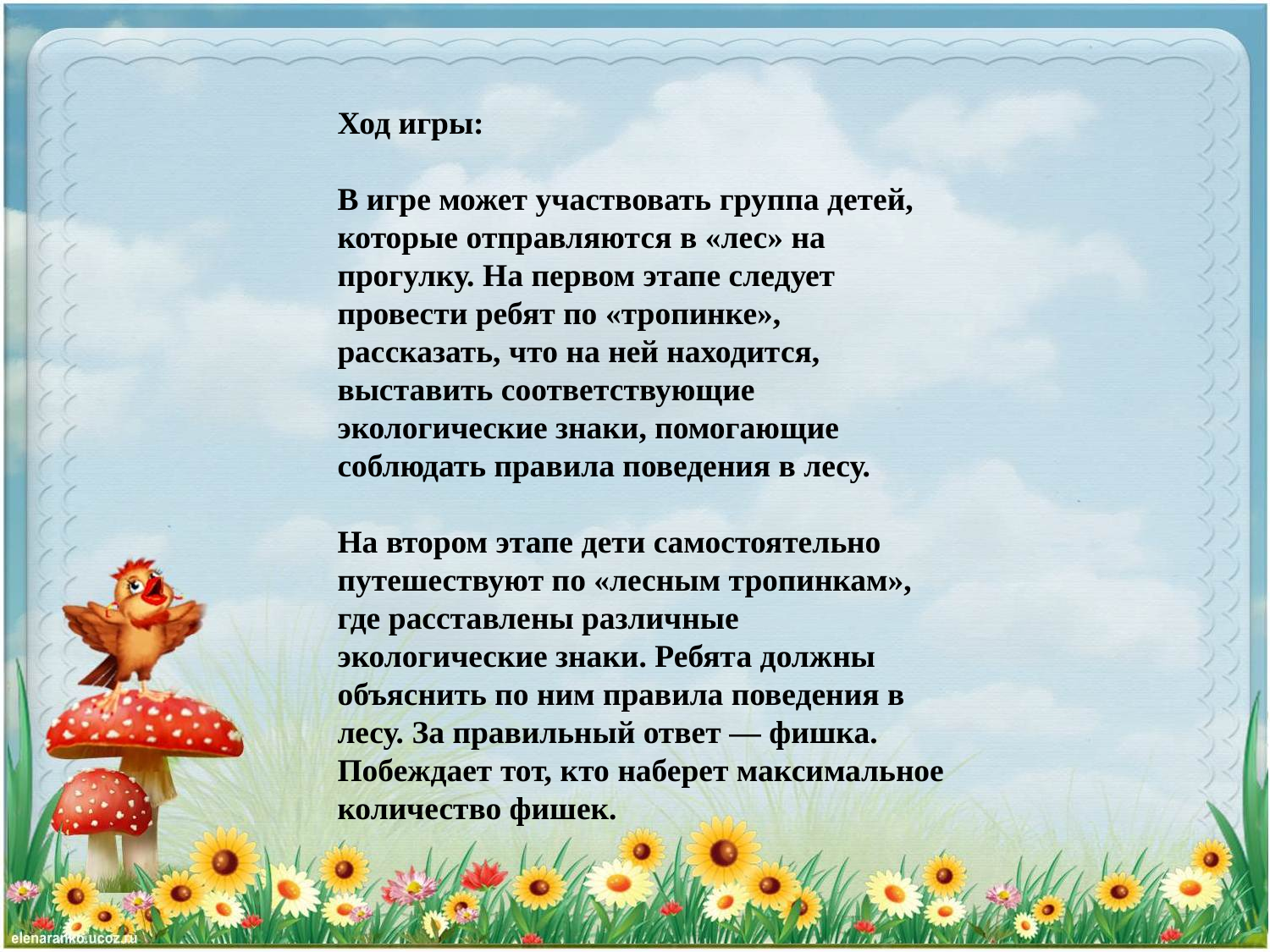

Ход игры:

В игре может участвовать группа детей, которые отправляются в «лес» на прогулку. На первом этапе следует провести ребят по «тропинке», рассказать, что на ней находится, выставить соответствующие экологические знаки, помогающие соблюдать правила поведения в лесу.

На втором этапе дети самостоятельно путешествуют по «лесным тропинкам», где расставлены различные экологические знаки. Ребята должны объяснить по ним правила поведения в лесу. За правильный ответ — фишка. Побеждает тот, кто наберет максимальное количество фишек.